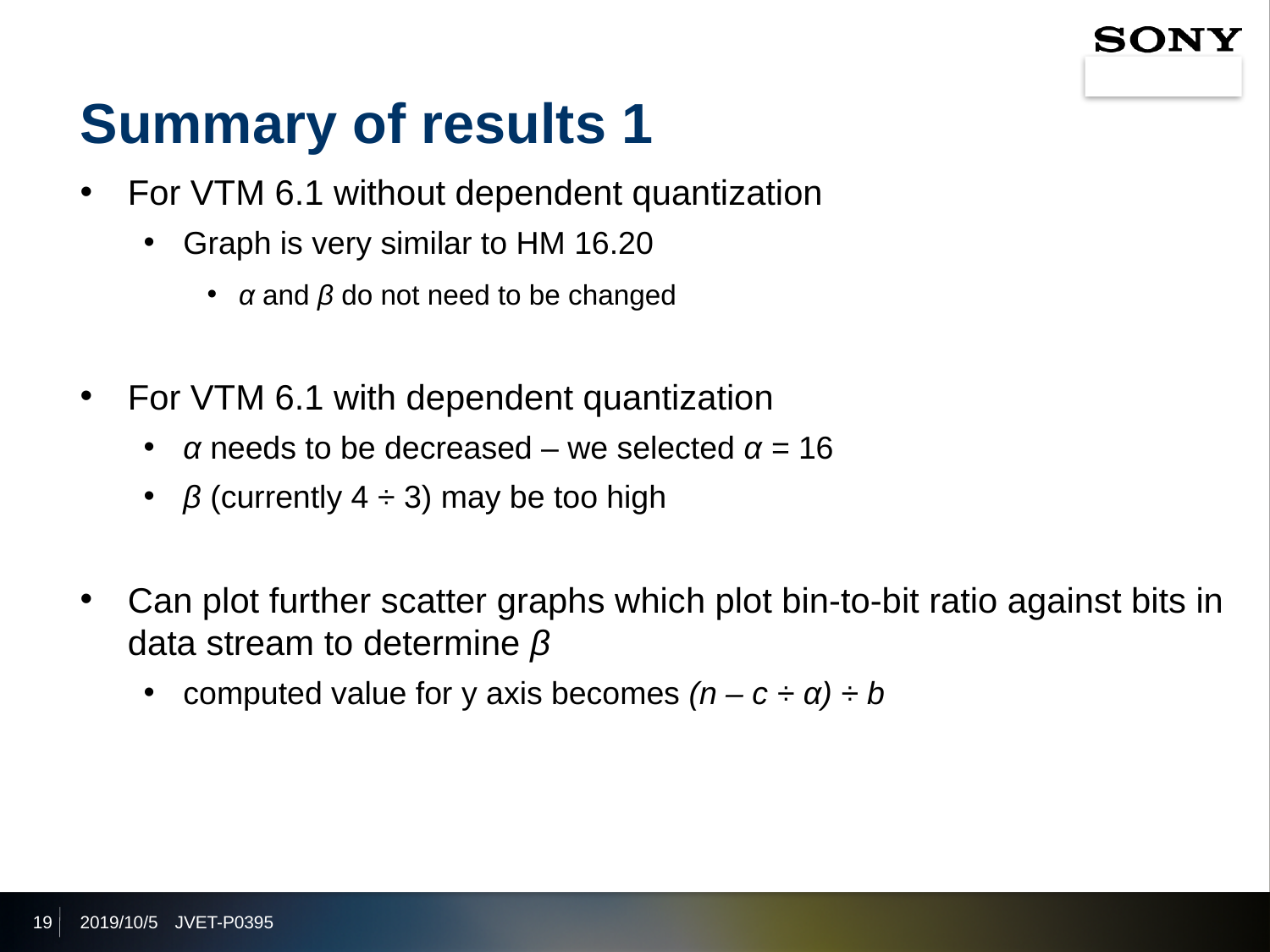

# Summary of results 1
For VTM 6.1 without dependent quantization
Graph is very similar to HM 16.20
α and β do not need to be changed

For VTM 6.1 with dependent quantization
α needs to be decreased – we selected α = 16
β (currently 4 ÷ 3) may be too high

Can plot further scatter graphs which plot bin-to-bit ratio against bits in data stream to determine β
computed value for y axis becomes (n – c ÷ α) ÷ b
19
2019/10/5
JVET-P0395